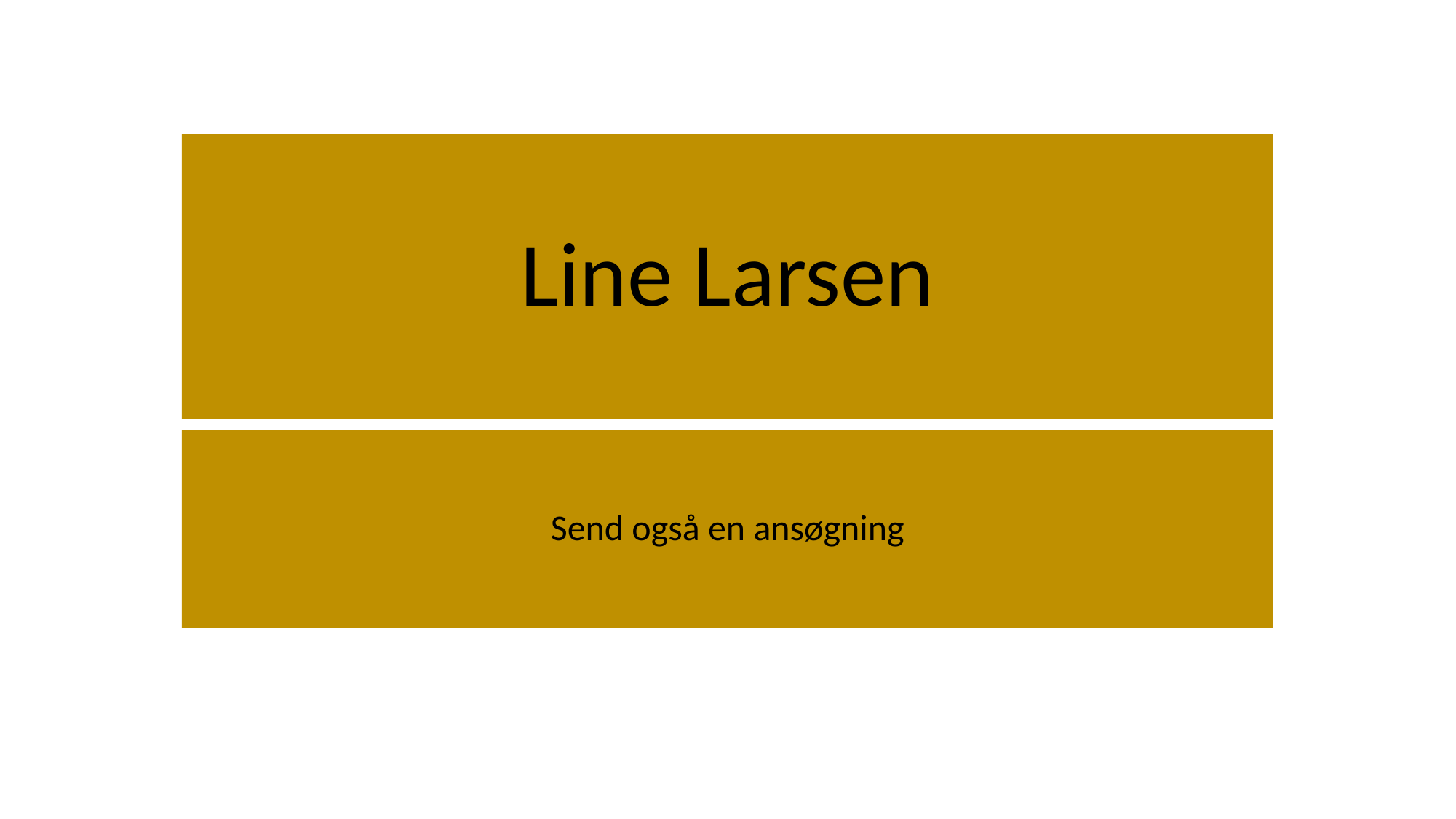

# Line Larsen
Send også en ansøgning